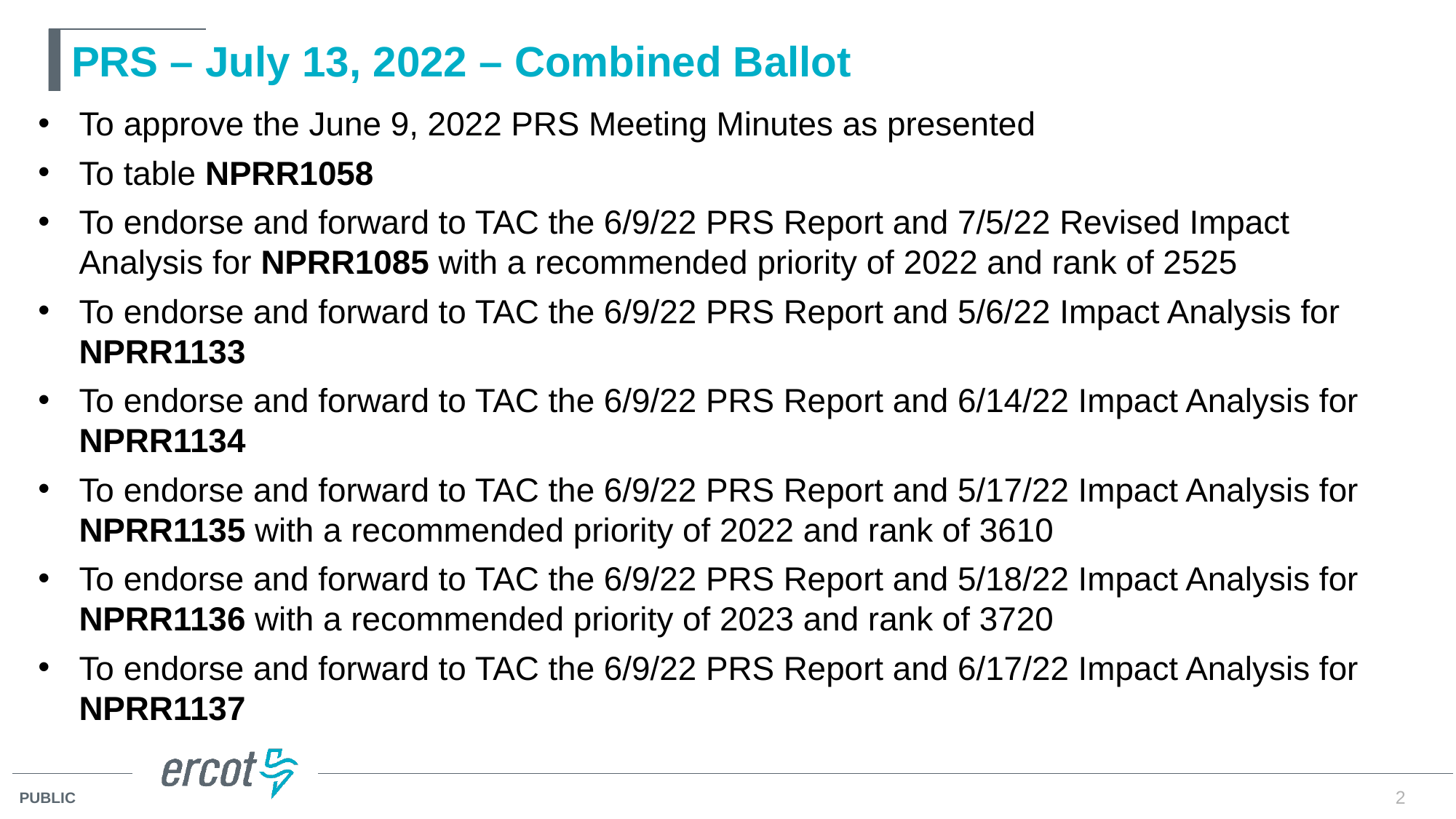

# PRS – July 13, 2022 – Combined Ballot
To approve the June 9, 2022 PRS Meeting Minutes as presented
To table NPRR1058
To endorse and forward to TAC the 6/9/22 PRS Report and 7/5/22 Revised Impact Analysis for NPRR1085 with a recommended priority of 2022 and rank of 2525
To endorse and forward to TAC the 6/9/22 PRS Report and 5/6/22 Impact Analysis for NPRR1133
To endorse and forward to TAC the 6/9/22 PRS Report and 6/14/22 Impact Analysis for NPRR1134
To endorse and forward to TAC the 6/9/22 PRS Report and 5/17/22 Impact Analysis for NPRR1135 with a recommended priority of 2022 and rank of 3610
To endorse and forward to TAC the 6/9/22 PRS Report and 5/18/22 Impact Analysis for NPRR1136 with a recommended priority of 2023 and rank of 3720
To endorse and forward to TAC the 6/9/22 PRS Report and 6/17/22 Impact Analysis for NPRR1137
2